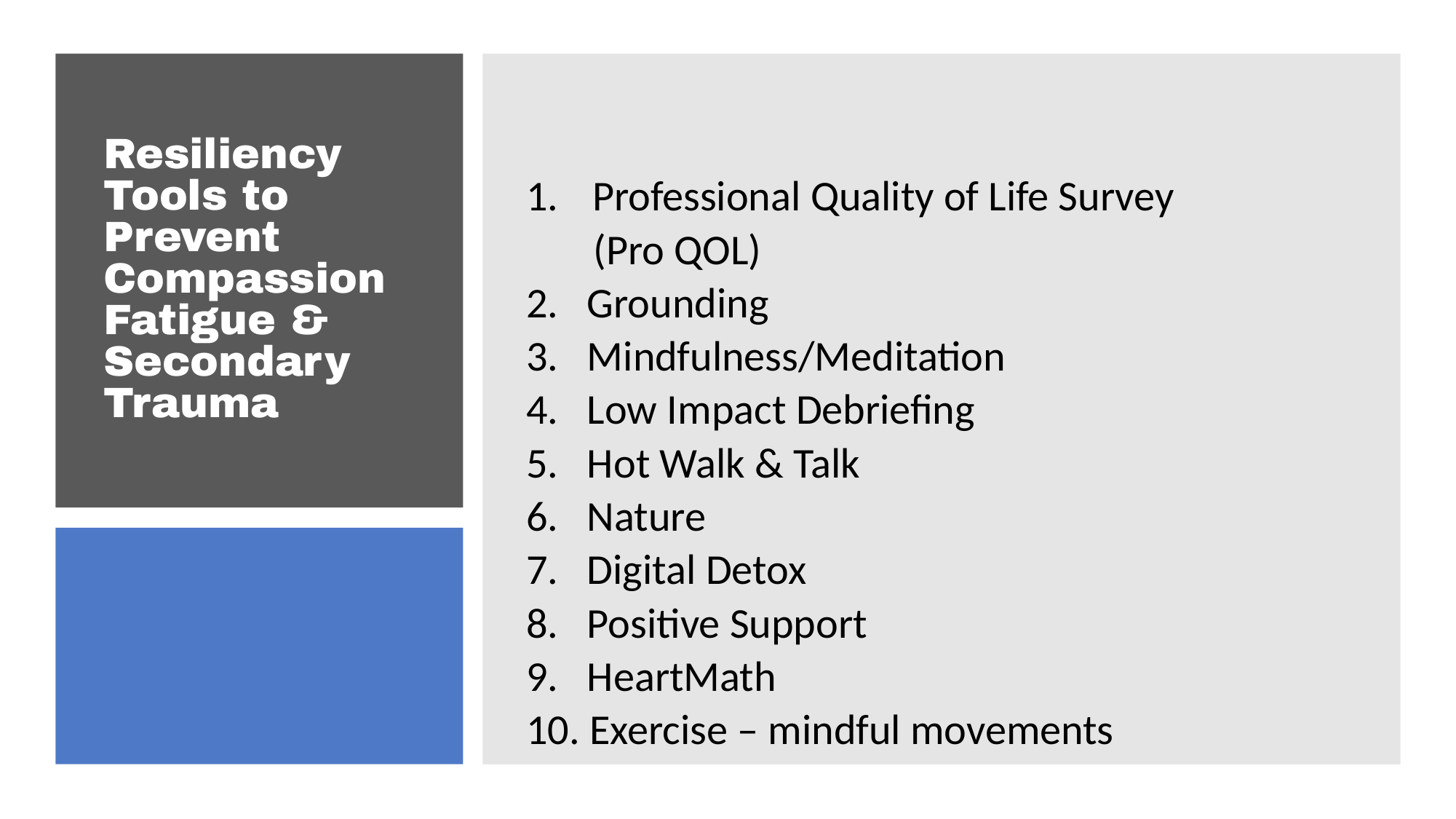

Professional Quality of Life Survey
       (Pro QOL)
2.   Grounding
3.   Mindfulness/Meditation
4.   Low Impact Debriefing
5.   Hot Walk & Talk
6.   Nature
7.   Digital Detox
8.   Positive Support
9.   HeartMath
10. Exercise – mindful movements

# Resiliency Tools to Prevent Compassion Fatigue & Secondary Trauma